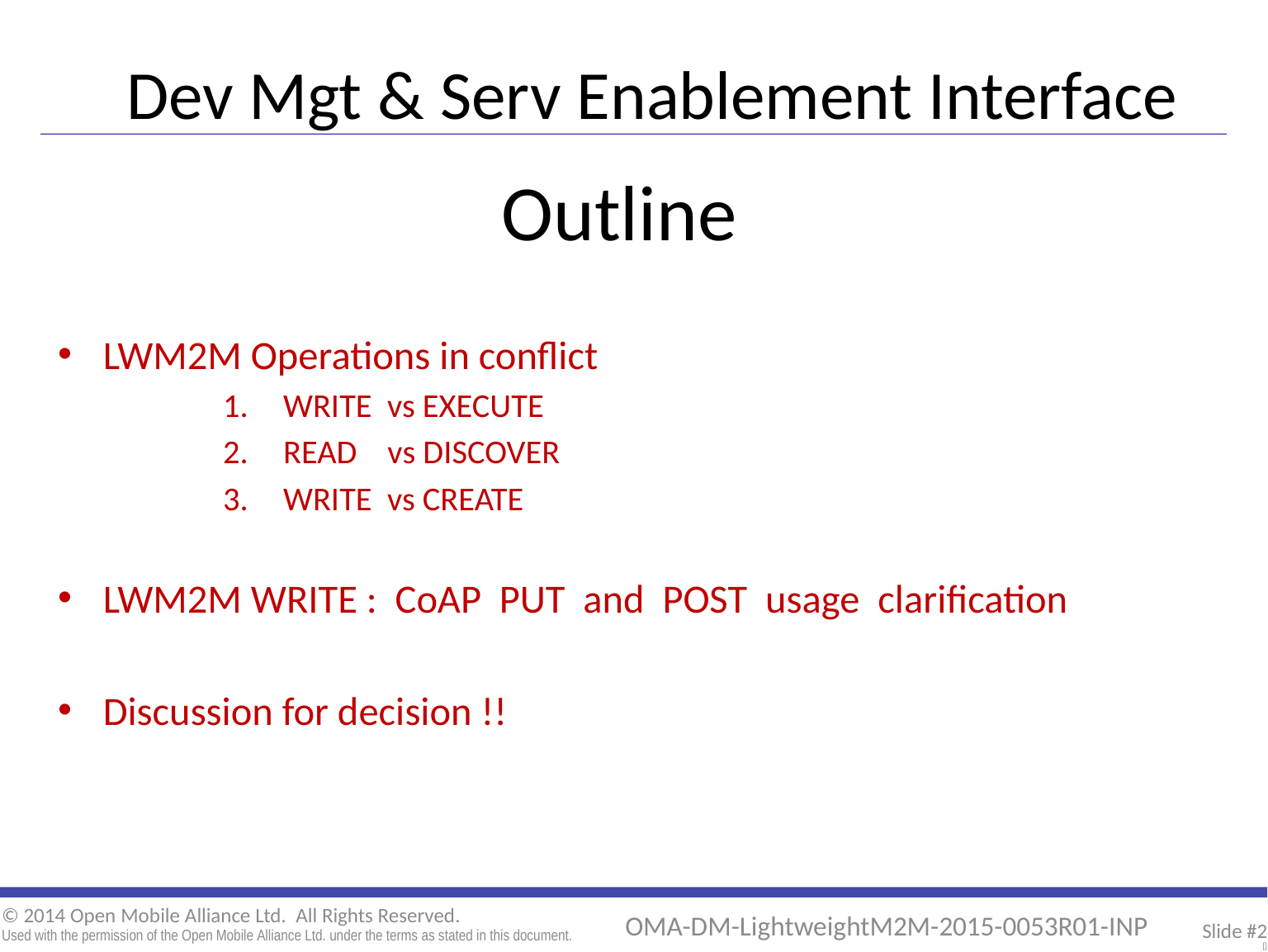

# Dev Mgt & Serv Enablement Interface

  Outline

LWM2M Operations in conflict
WRITE  vs EXECUTE
READ    vs DISCOVER
WRITE  vs CREATE

LWM2M WRITE :  CoAP  PUT  and  POST  usage  clarification

Discussion for decision !!

Slide #2
[]
© 2014 Open Mobile Alliance Ltd.  All Rights Reserved.
Used with the permission of the Open Mobile Alliance Ltd. under the terms as stated in this document.
OMA-DM-LightweightM2M-2015-0053R01-INP